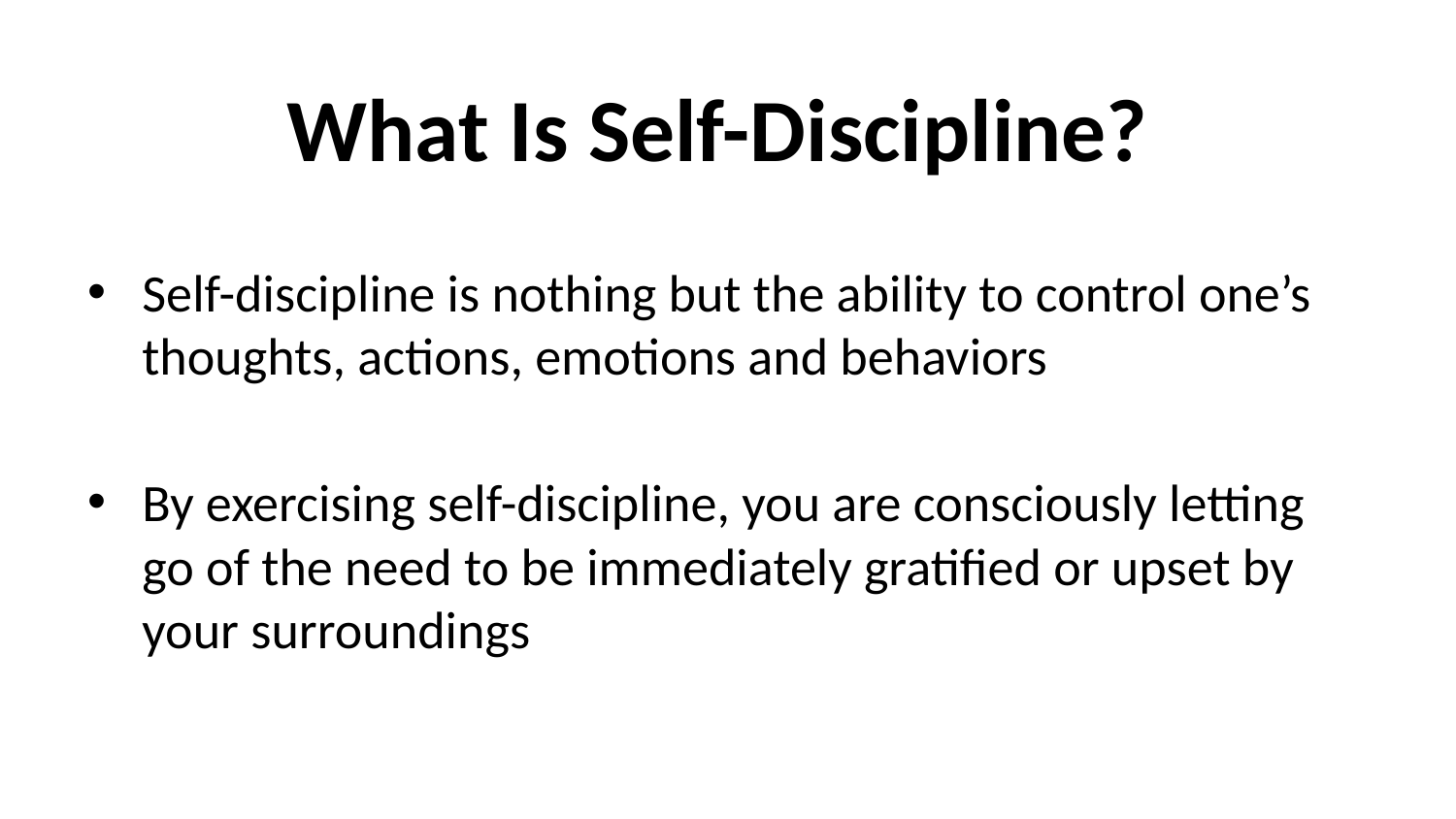

# What Is Self-Discipline?
Self-discipline is nothing but the ability to control one’s thoughts, actions, emotions and behaviors

By exercising self-discipline, you are consciously letting go of the need to be immediately gratified or upset by your surroundings